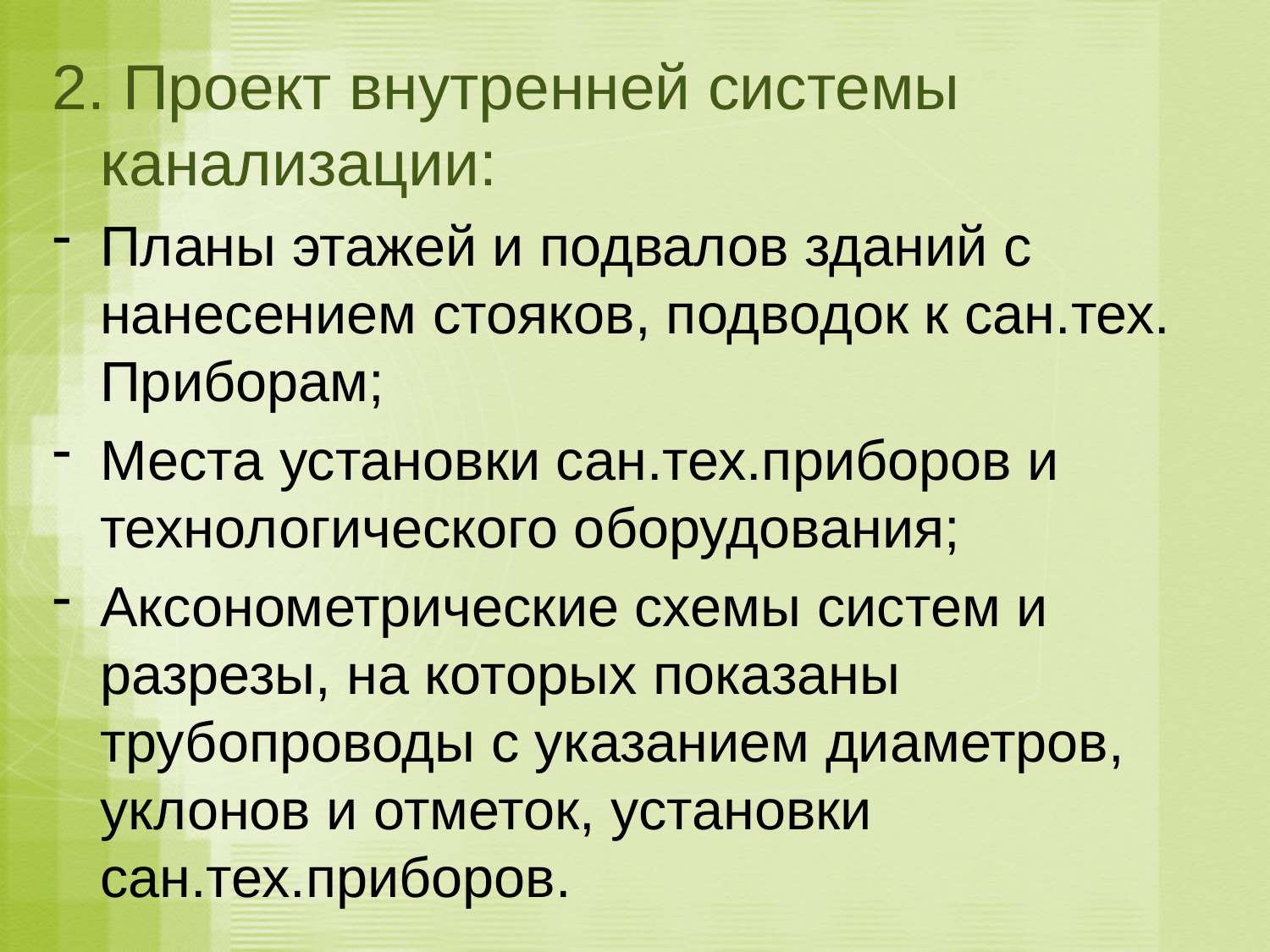

#
2. Проект внутренней системы канализации:
Планы этажей и подвалов зданий с нанесением стояков, подводок к сан.тех. Приборам;
Места установки сан.тех.приборов и технологического оборудования;
Аксонометрические схемы систем и разрезы, на которых показаны трубопроводы с указанием диаметров, уклонов и отметок, установки сан.тех.приборов.